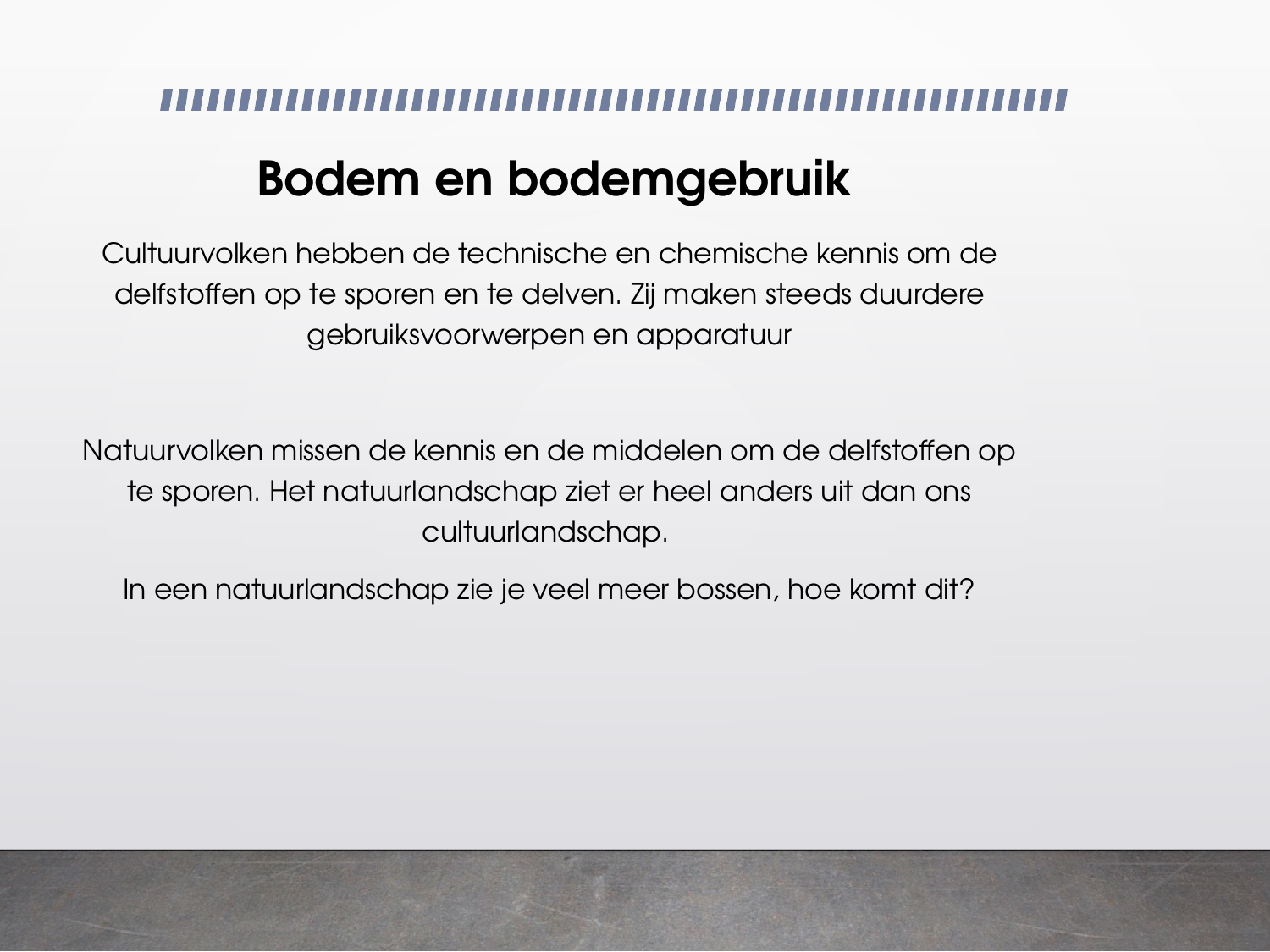

# Bodem en bodemgebruik
Cultuurvolken hebben de technische en chemische kennis om de delfstoffen op te sporen en te delven. Zij maken steeds duurdere gebruiksvoorwerpen en apparatuur

Natuurvolken missen de kennis en de middelen om de delfstoffen op te sporen. Het natuurlandschap ziet er heel anders uit dan ons cultuurlandschap.
In een natuurlandschap zie je veel meer bossen, hoe komt dit?